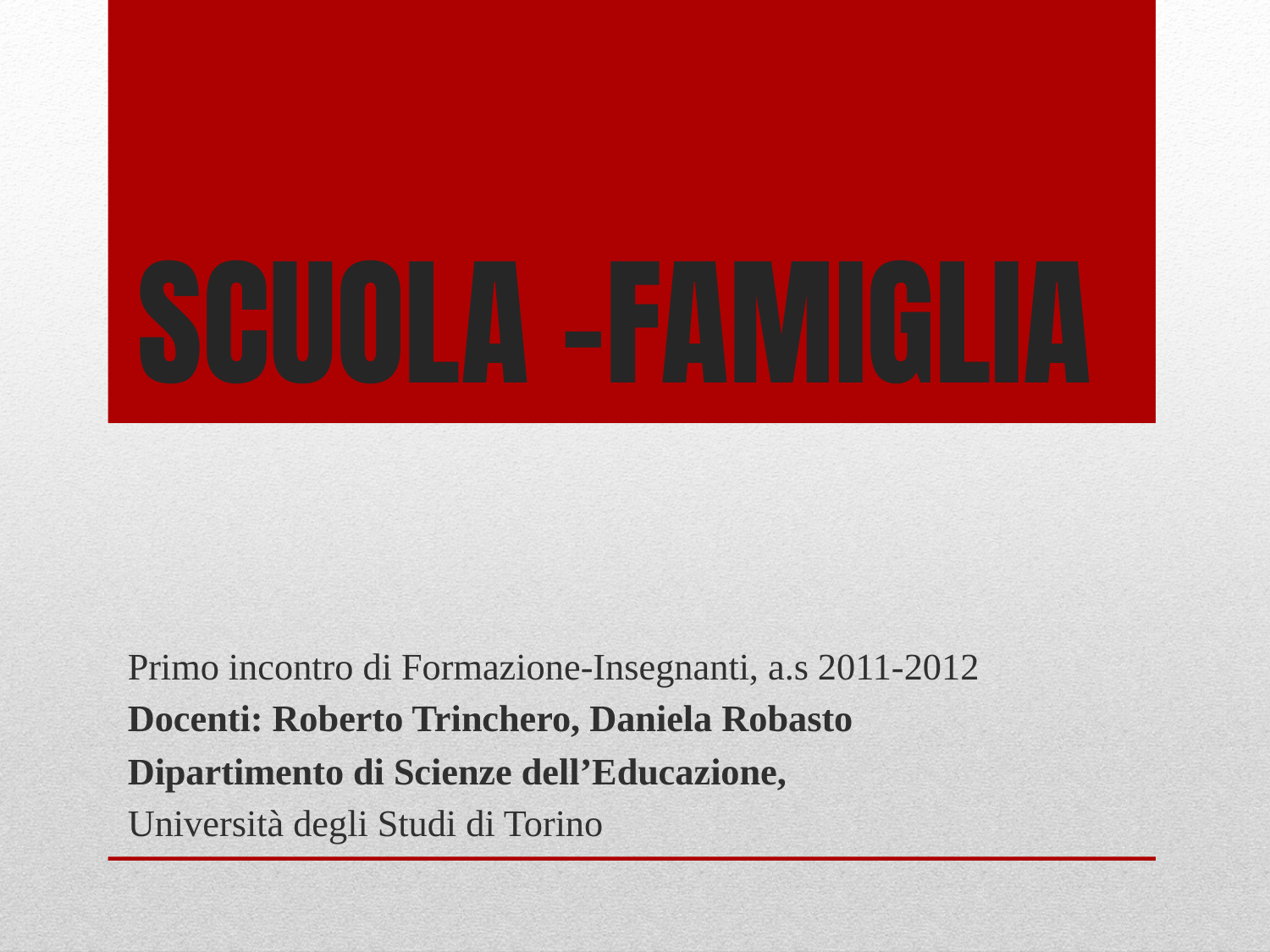

# SCUOLA -FAMIGLIA
Primo incontro di Formazione-Insegnanti, a.s 2011-2012
Docenti: Roberto Trinchero, Daniela Robasto
Dipartimento di Scienze dell’Educazione,
Università degli Studi di Torino